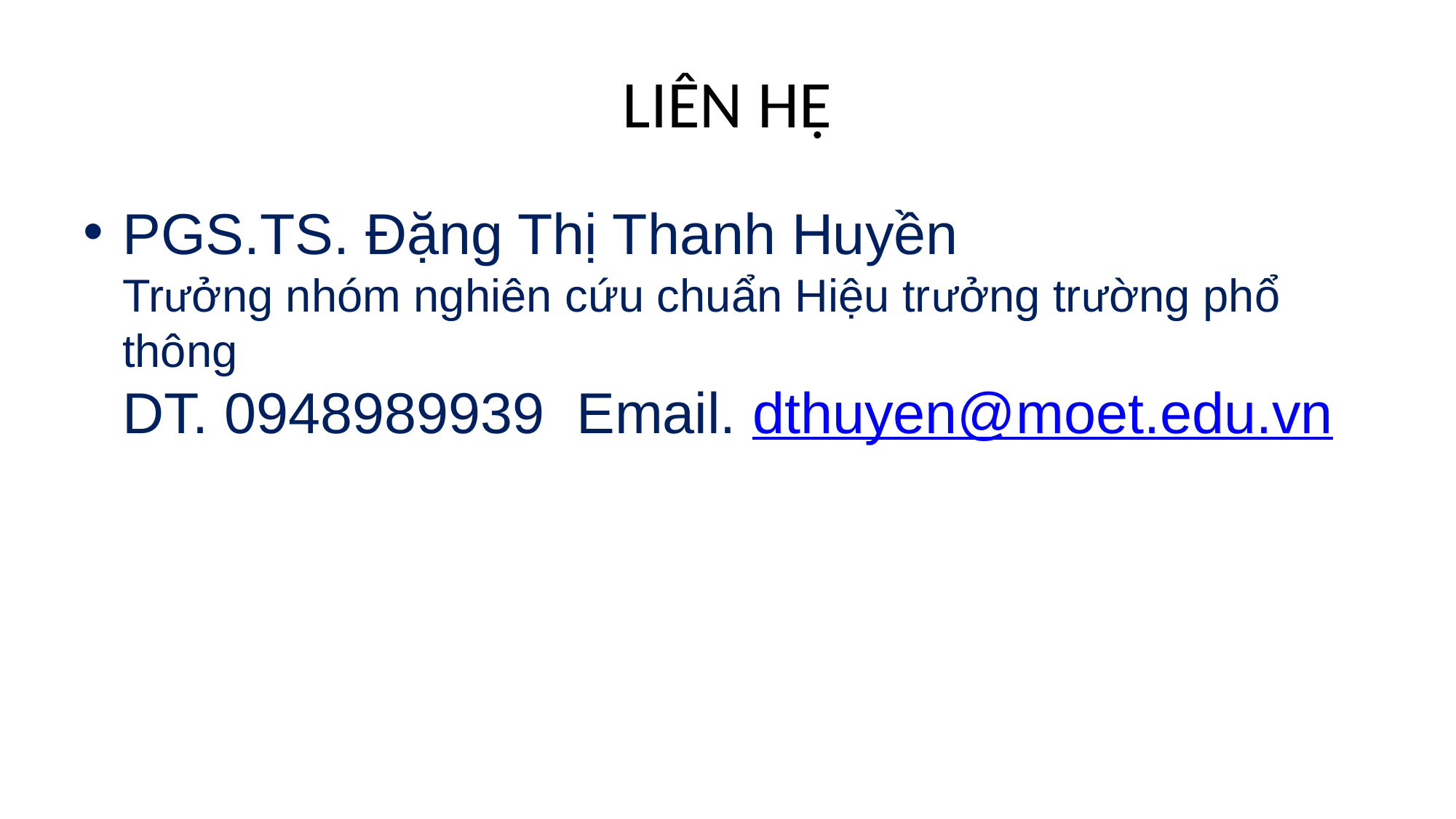

# LIÊN HỆ
PGS.TS. Đặng Thị Thanh Huyền
Trưởng nhóm nghiên cứu chuẩn Hiệu trưởng trường phổ thông
DT. 0948989939  Email. dthuyen@moet.edu.vn